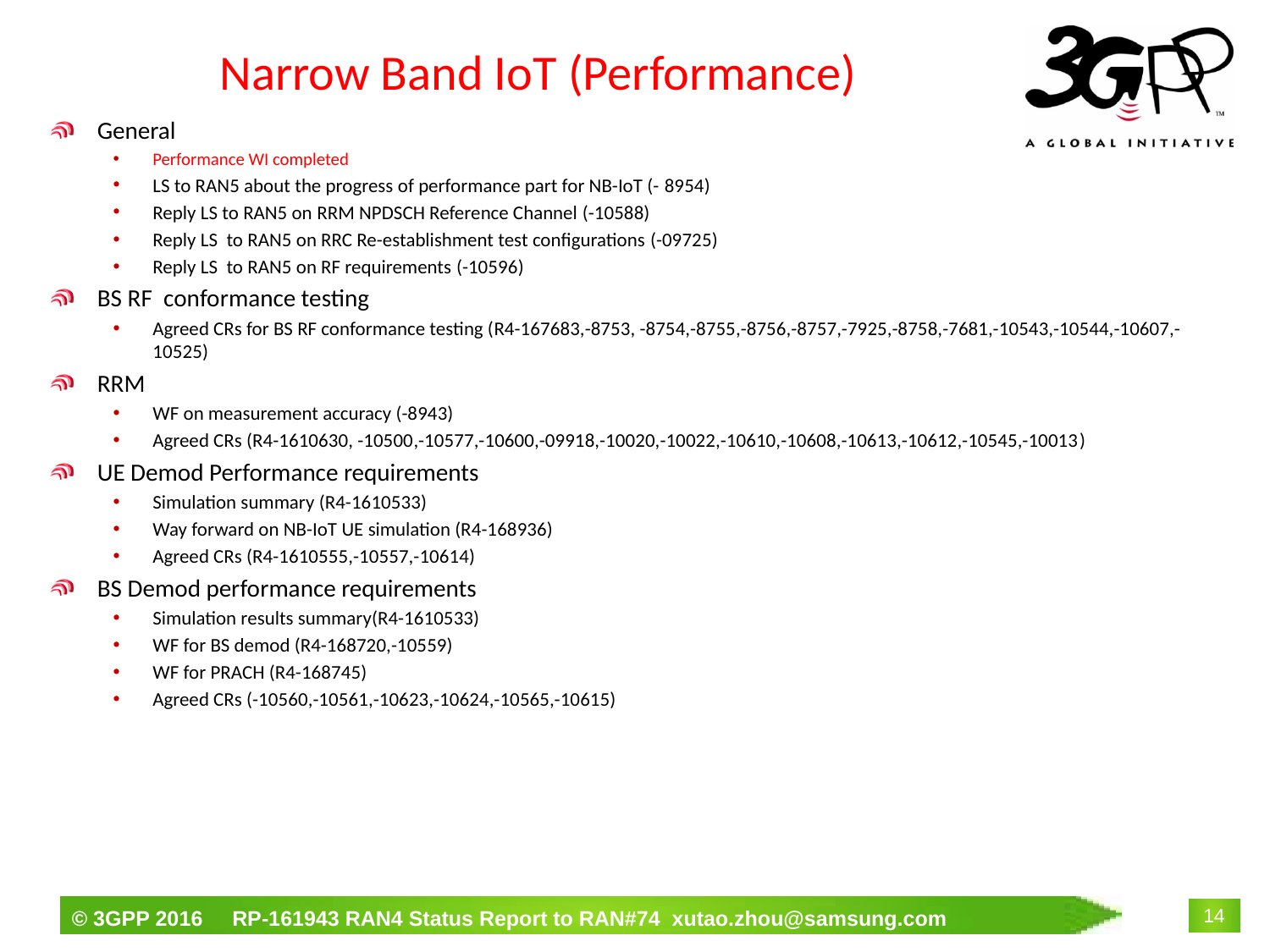

# Narrow Band IoT (Performance)
General
Performance WI completed
LS to RAN5 about the progress of performance part for NB-IoT (- 8954)
Reply LS to RAN5 on RRM NPDSCH Reference Channel (-10588)
Reply LS  to RAN5 on RRC Re-establishment test configurations (-09725)
Reply LS  to RAN5 on RF requirements (-10596)
BS RF  conformance testing
Agreed CRs for BS RF conformance testing (R4-167683,-8753, -8754,-8755,-8756,-8757,-7925,-8758,-7681,-10543,-10544,-10607,-10525)
RRM
WF on measurement accuracy (-8943)
Agreed CRs (R4-1610630, -10500,-10577,-10600,-09918,-10020,-10022,-10610,-10608,-10613,-10612,-10545,-10013)
UE Demod Performance requirements
Simulation summary (R4-1610533)
Way forward on NB-IoT UE simulation (R4-168936)
Agreed CRs (R4-1610555,-10557,-10614)
BS Demod performance requirements
Simulation results summary(R4-1610533)
WF for BS demod (R4-168720,-10559)
WF for PRACH (R4-168745)
Agreed CRs (-10560,-10561,-10623,-10624,-10565,-10615)